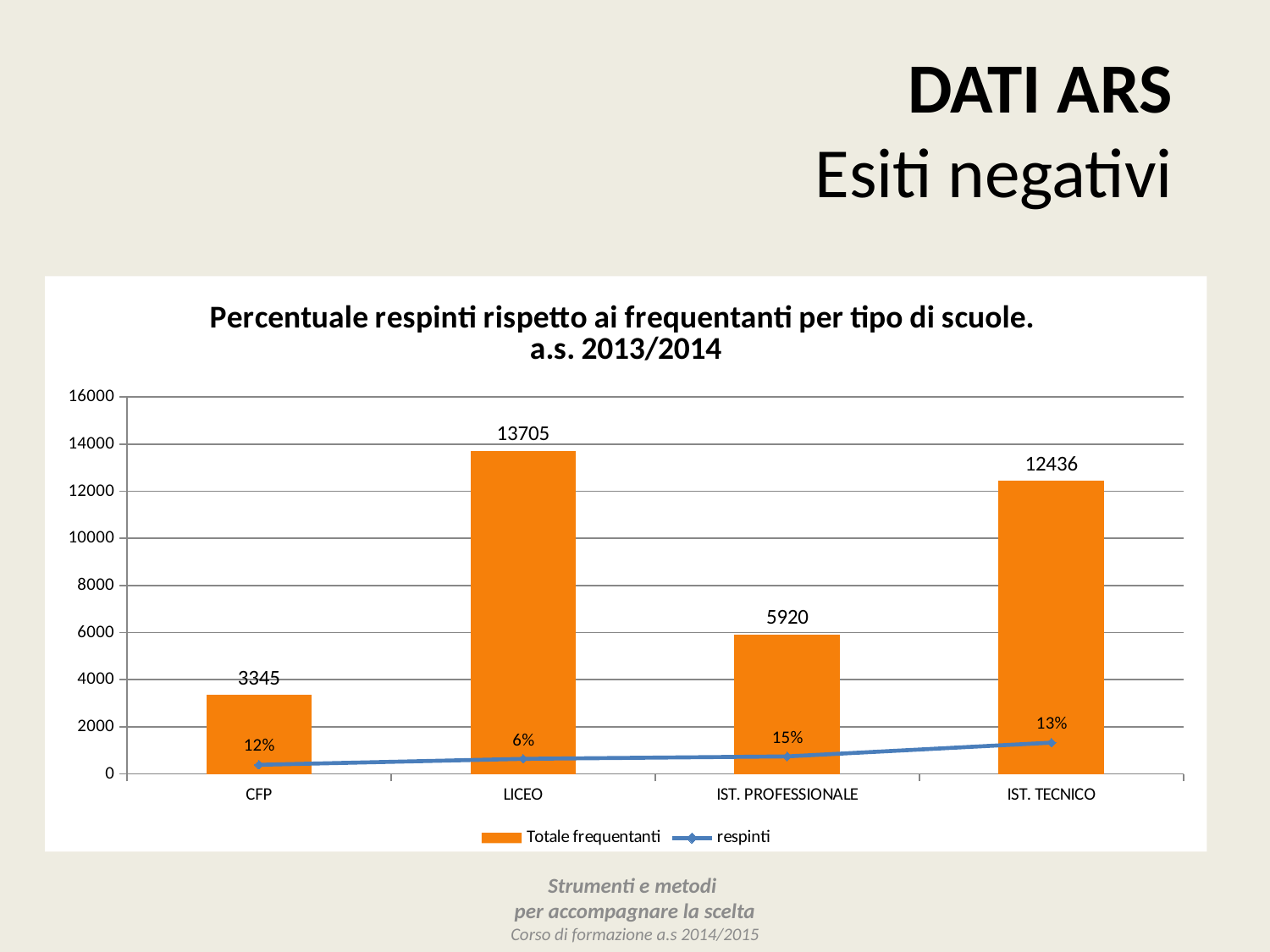

DATI ARS
Esiti negativi

### Chart: Percentuale respinti rispetto ai frequentanti per tipo di scuole.
a.s. 2013/2014

| Category | Totale frequentanti | respinti |
|---|---|---|
| CFP | 3345.0 | 388.0 |
| LICEO | 13705.0 | 640.0 |
| IST. PROFESSIONALE | 5920.0 | 744.0 |
| IST. TECNICO | 12436.0 | 1327.0 |
Strumenti e metodi
per accompagnare la scelta
Corso di formazione a.s 2014/2015